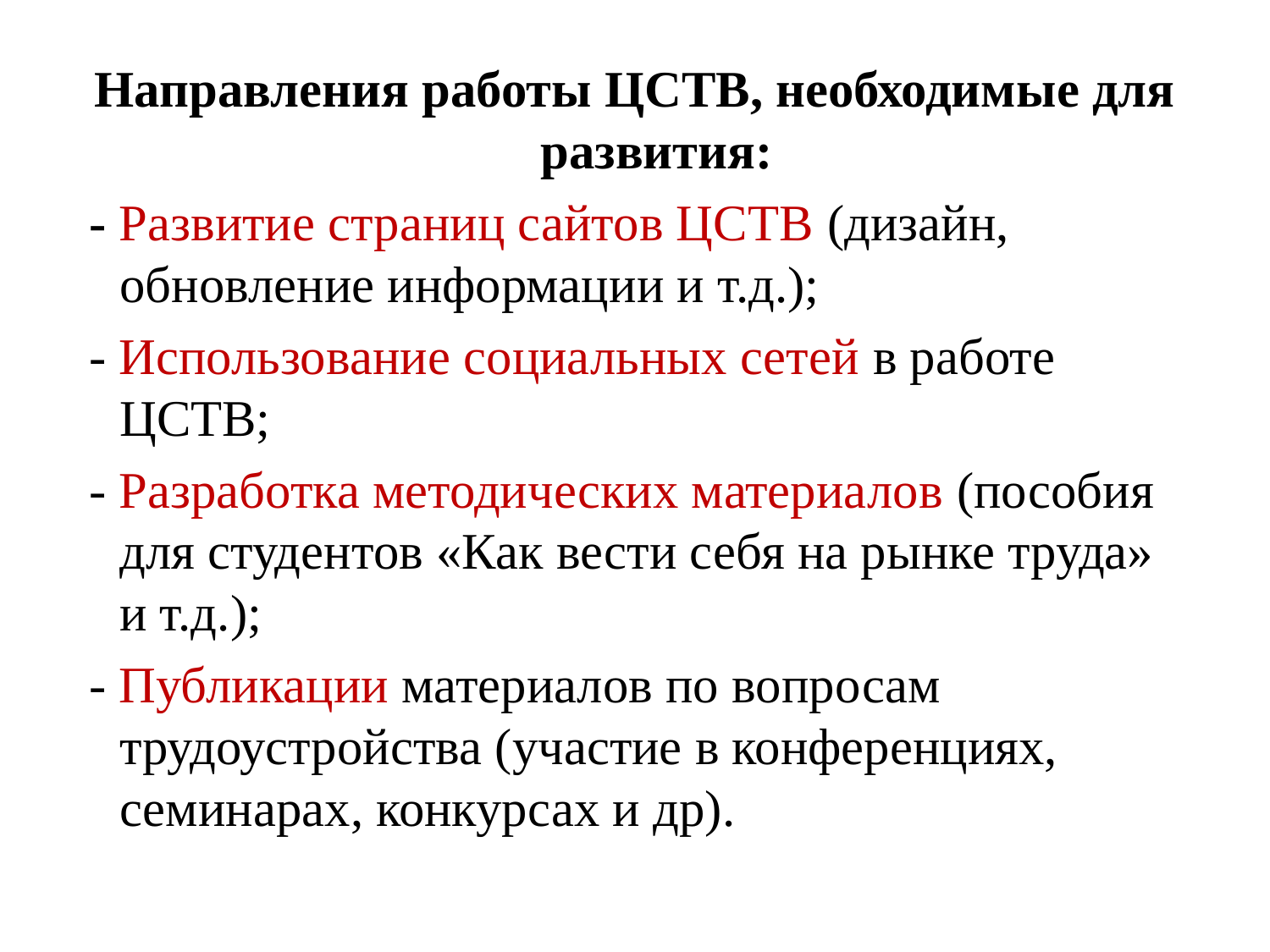

Направления работы ЦСТВ, необходимые для развития:
 - Развитие страниц сайтов ЦСТВ (дизайн, обновление информации и т.д.);
 - Использование социальных сетей в работе ЦСТВ;
 - Разработка методических материалов (пособия для студентов «Как вести себя на рынке труда» и т.д.);
 - Публикации материалов по вопросам трудоустройства (участие в конференциях, семинарах, конкурсах и др).